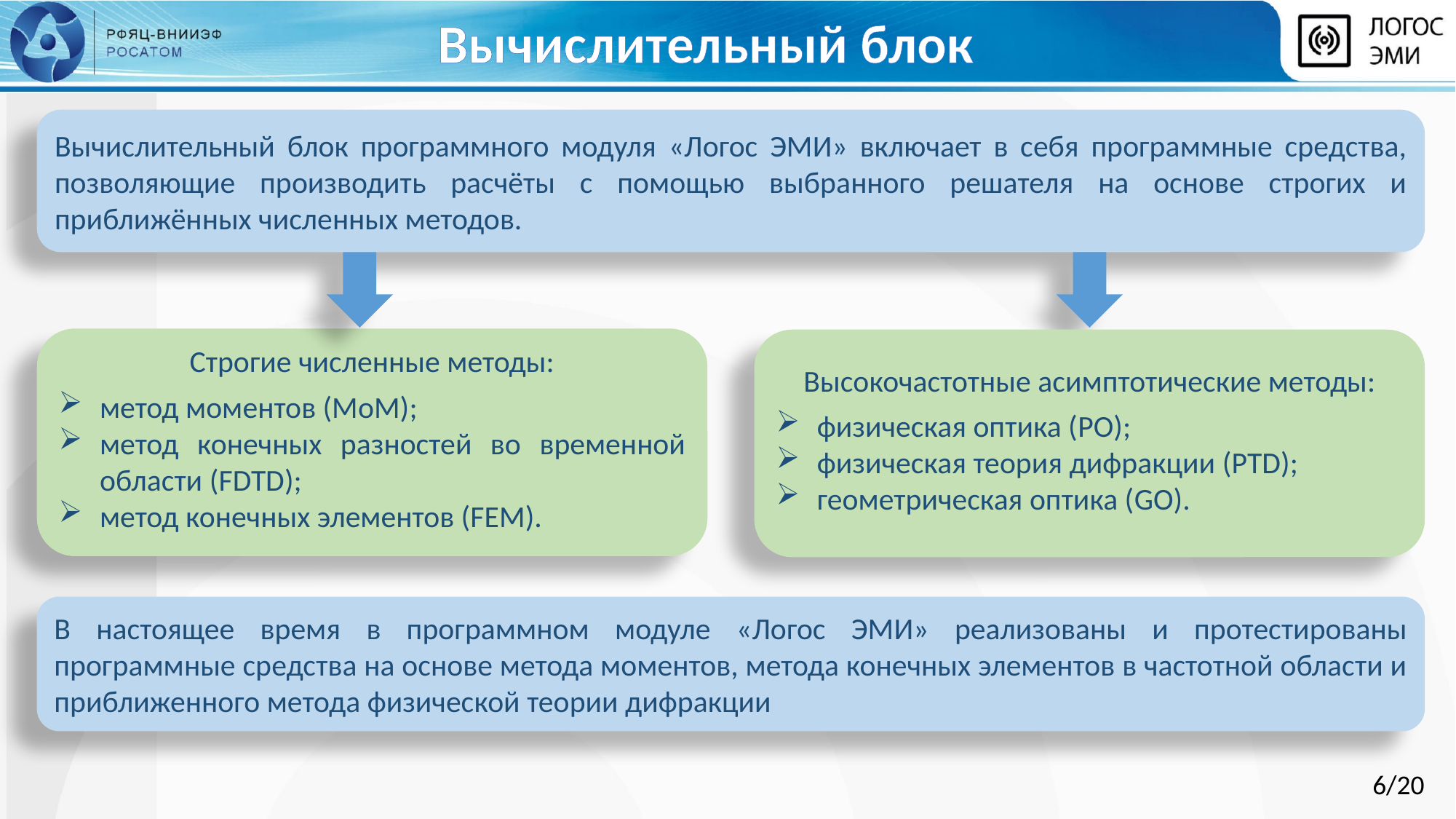

Вычислительный блок
Вычислительный блок программного модуля «Логос ЭМИ» включает в себя программные средства, позволяющие производить расчёты с помощью выбранного решателя на основе строгих и приближённых численных методов.

Строгие численные методы:

метод моментов (MoM);
метод конечных разностей во временной области (FDTD);
метод конечных элементов (FEM).

Высокочастотные асимптотические методы:

физическая оптика (PO);
физическая теория дифракции (PTD);
геометрическая оптика (GO).

В настоящее время в программном модуле «Логос ЭМИ» реализованы и протестированы программные средства на основе метода моментов, метода конечных элементов в частотной области и приближенного метода физической теории дифракции
6/20